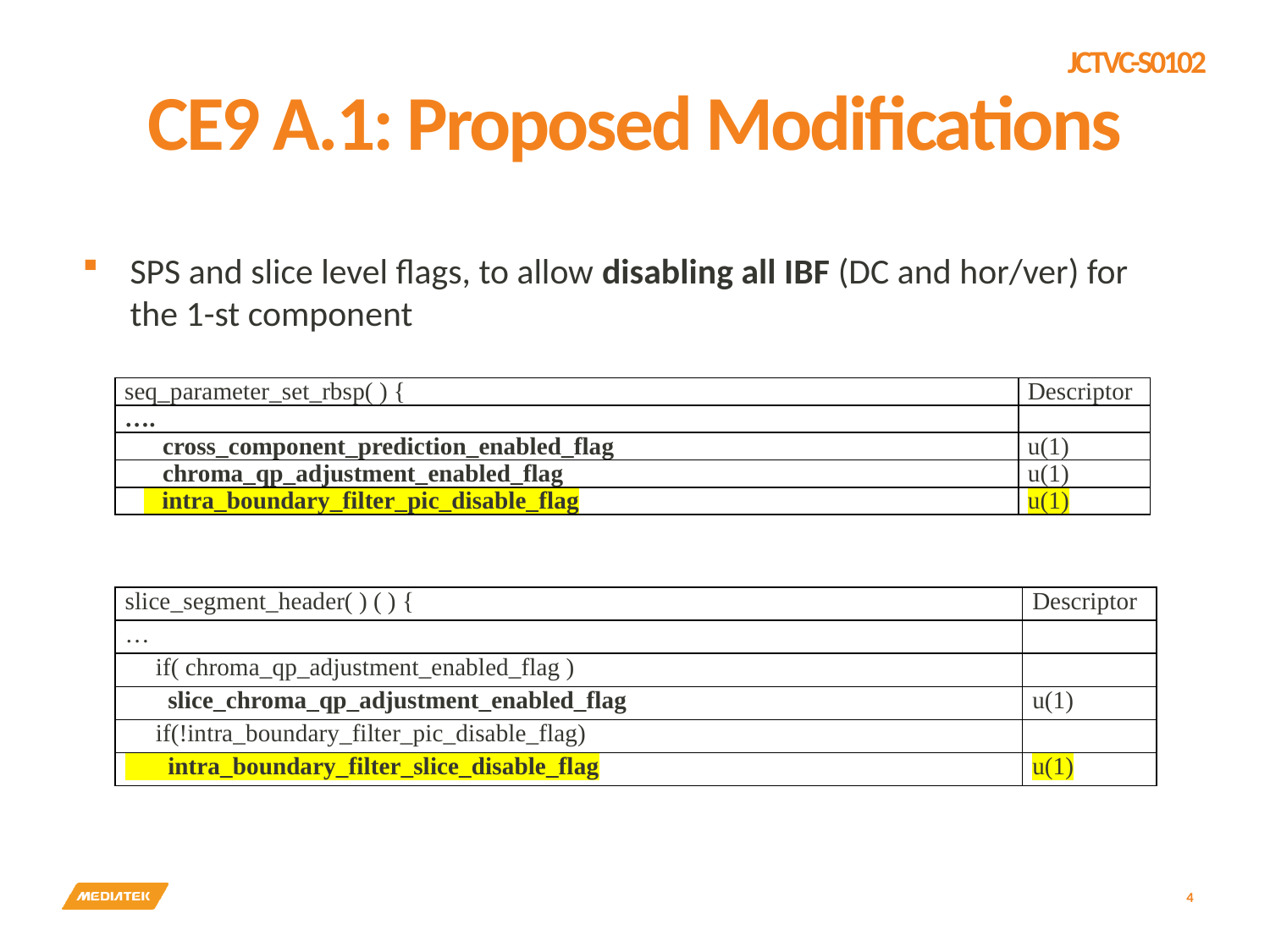

# CE9 A.1: Proposed Modifications
SPS and slice level flags, to allow disabling all IBF (DC and hor/ver) for
the 1-st component
| seq\_parameter\_set\_rbsp( ) { | Descriptor |
| --- | --- |
| …. |  |
| cross\_component\_prediction\_enabled\_flag | u(1) |
| chroma\_qp\_adjustment\_enabled\_flag | u(1) |
| intra\_boundary\_filter\_pic\_disable\_flag | u(1) |
| slice\_segment\_header( ) ( ) { | Descriptor |
| --- | --- |
| … |  |
| if( chroma\_qp\_adjustment\_enabled\_flag ) |  |
| slice\_chroma\_qp\_adjustment\_enabled\_flag | u(1) |
| if(!intra\_boundary\_filter\_pic\_disable\_flag) |  |
| intra\_boundary\_filter\_slice\_disable\_flag | u(1) |
4